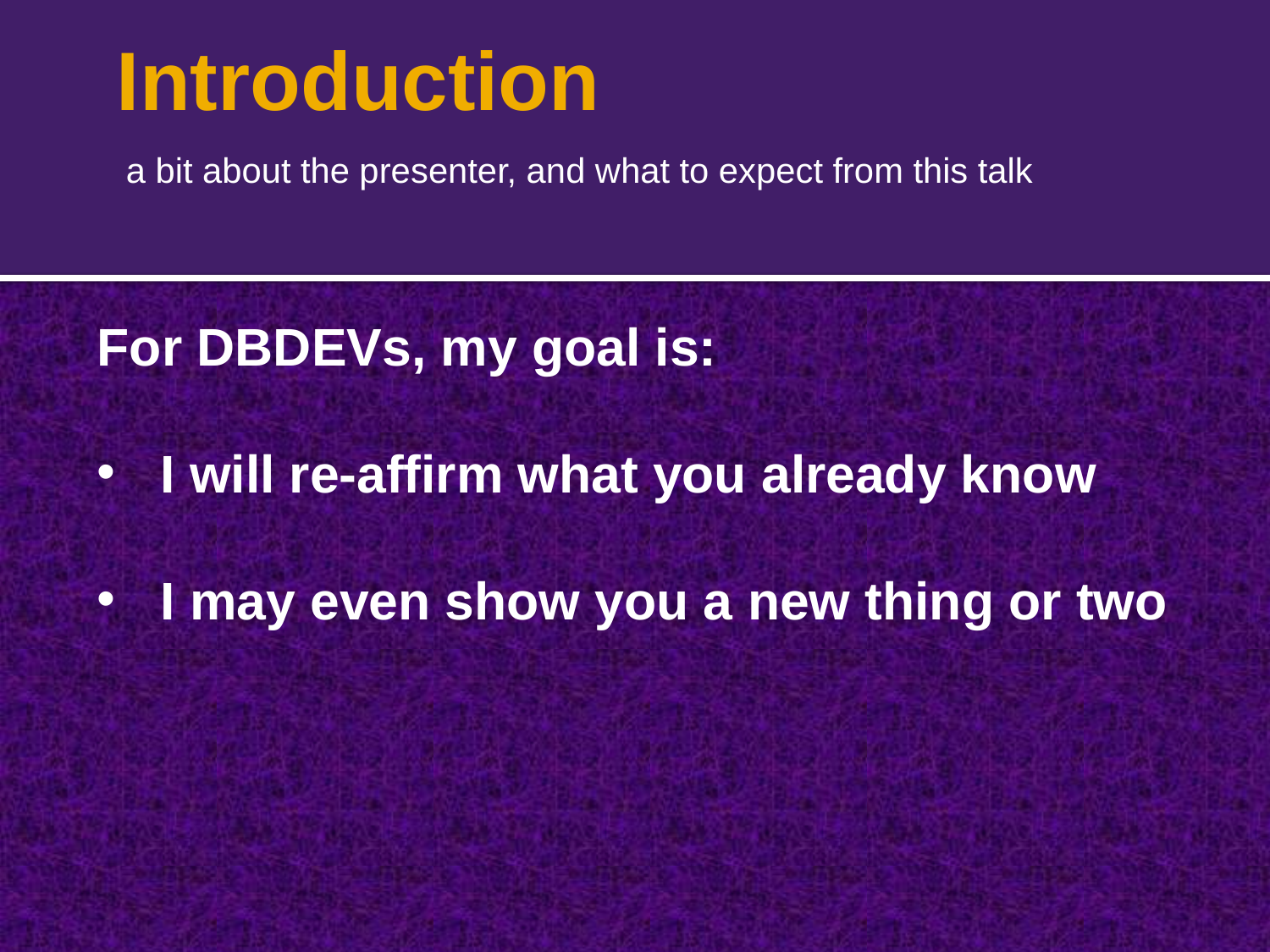

# Introduction
a bit about the presenter, and what to expect from this talk
For DBDEVs, my goal is:

I will re-affirm what you already know

I may even show you a new thing or two